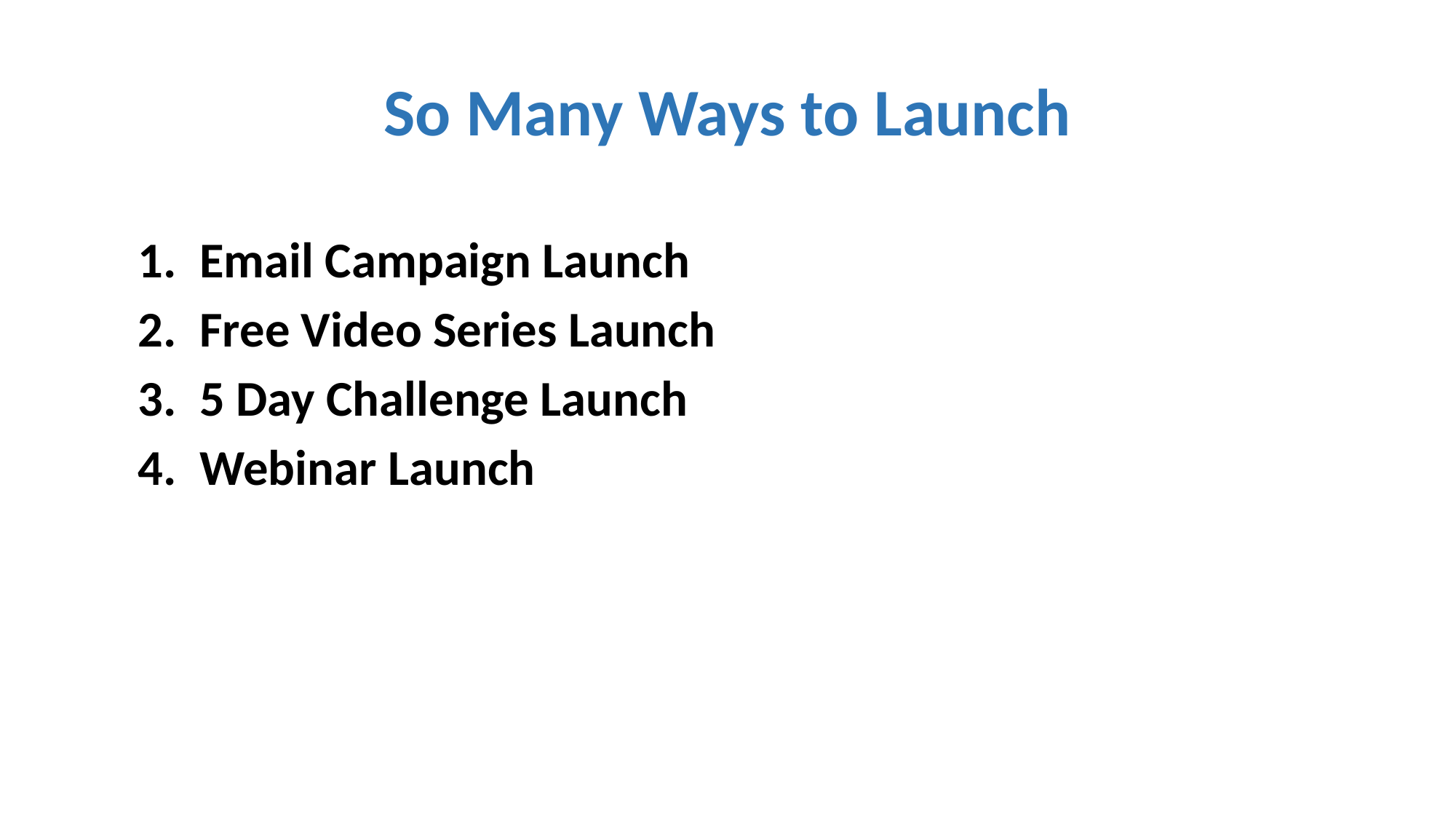

So Many Ways to Launch

Email Campaign Launch
Free Video Series Launch
5 Day Challenge Launch
Webinar Launch